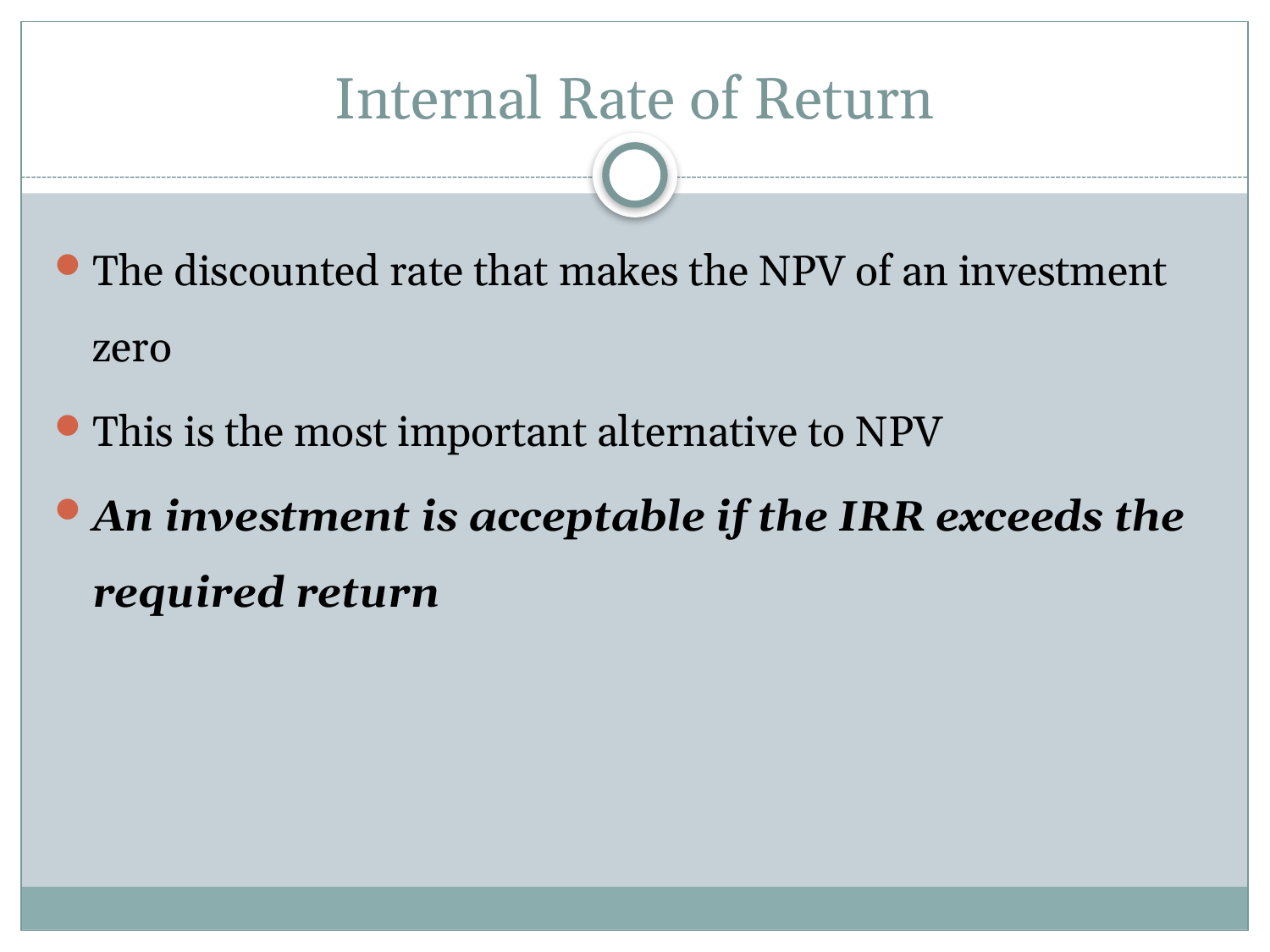

# Internal Rate of Return

The discounted rate that makes the NPV of an investment zero
This is the most important alternative to NPV
An investment is acceptable if the IRR exceeds the required return